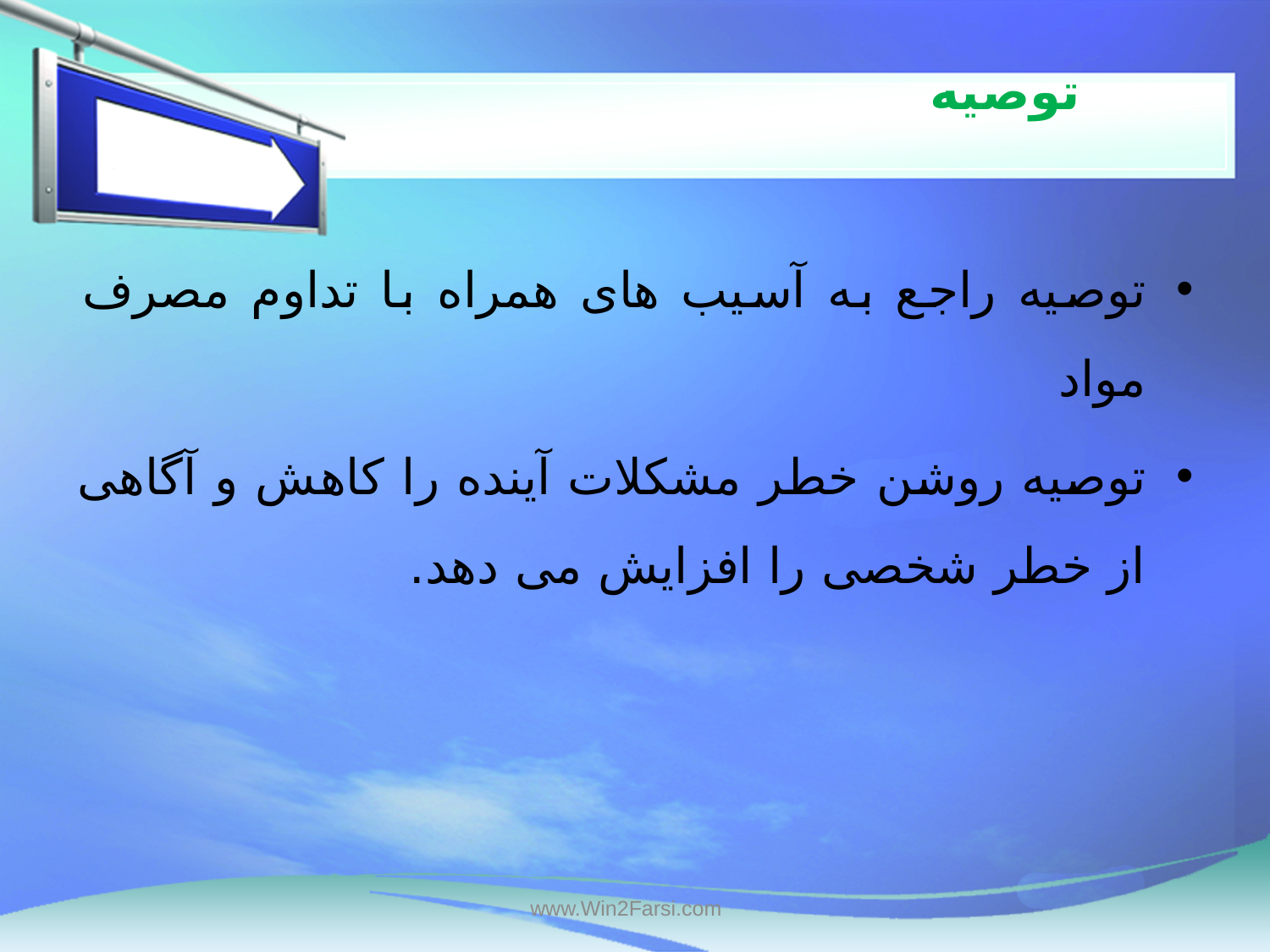

# توصیه
توصیه راجع به آسیب های همراه با تداوم مصرف مواد
توصیه روشن خطر مشکلات آینده را کاهش و آگاهی از خطر شخصی را افزایش می دهد.

www.Win2Farsi.com